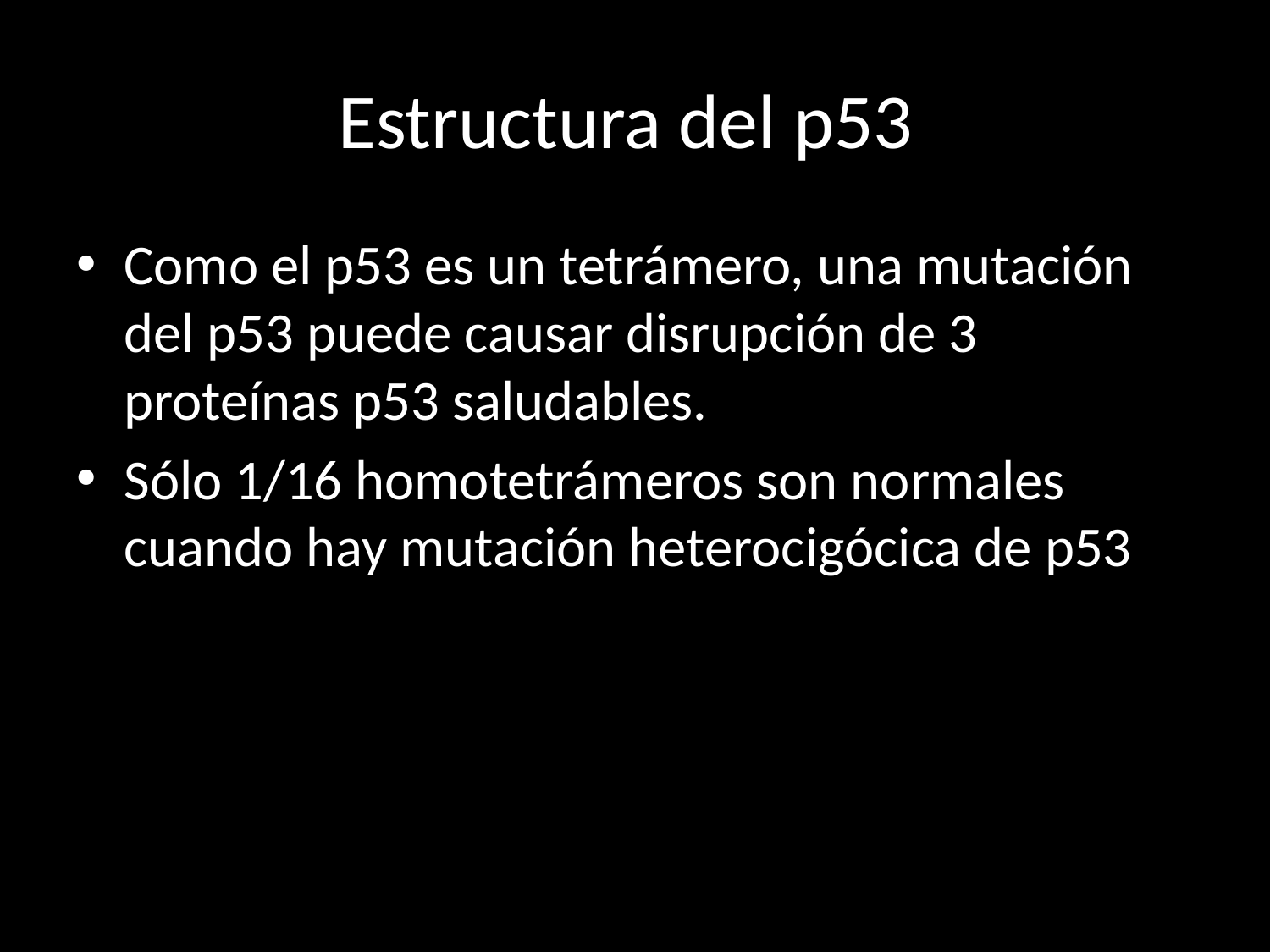

# Estructura del p53
Como el p53 es un tetrámero, una mutación del p53 puede causar disrupción de 3 proteínas p53 saludables.
Sólo 1/16 homotetrámeros son normales cuando hay mutación heterocigócica de p53